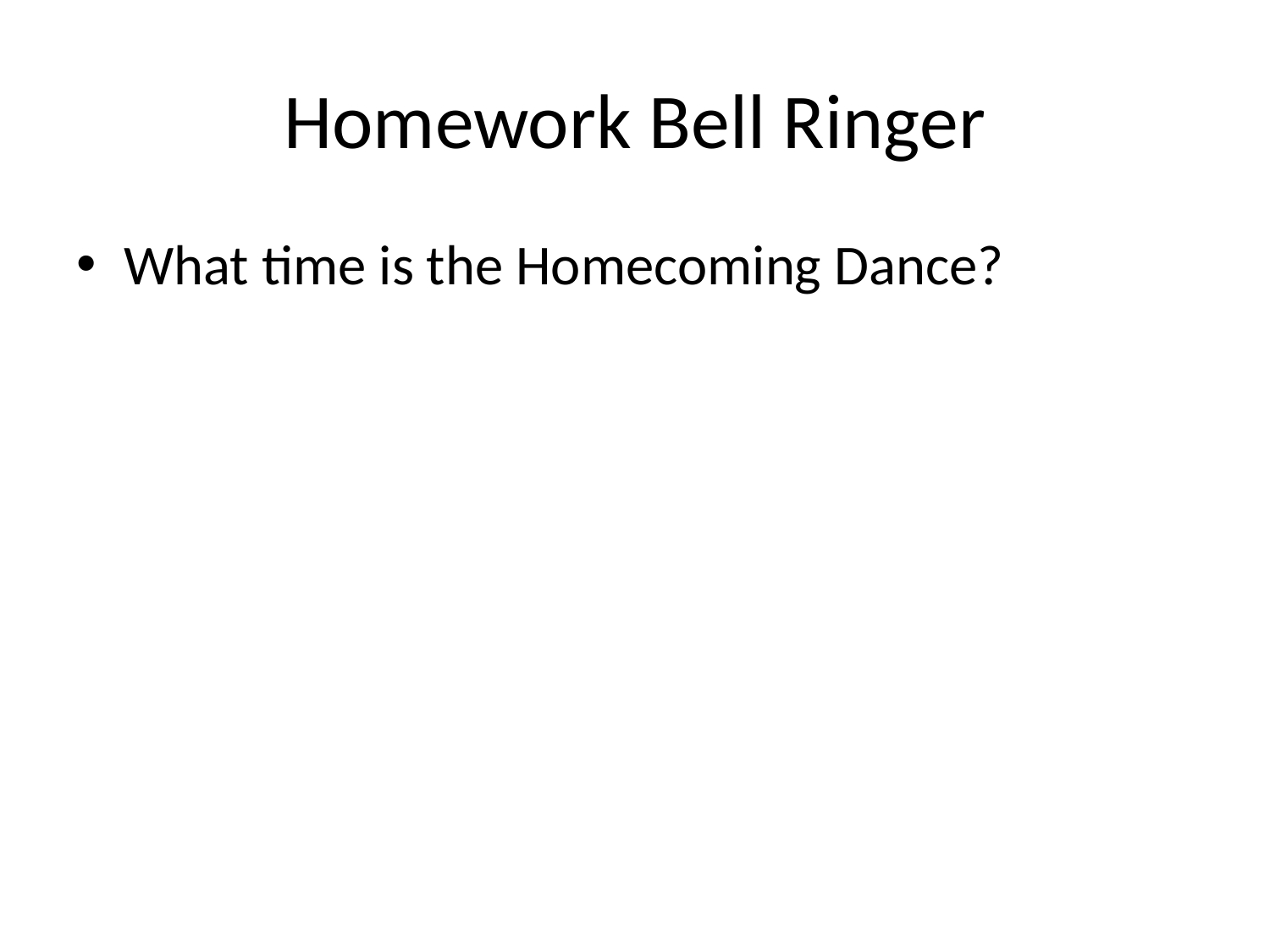

# Homework Bell Ringer
What time is the Homecoming Dance?